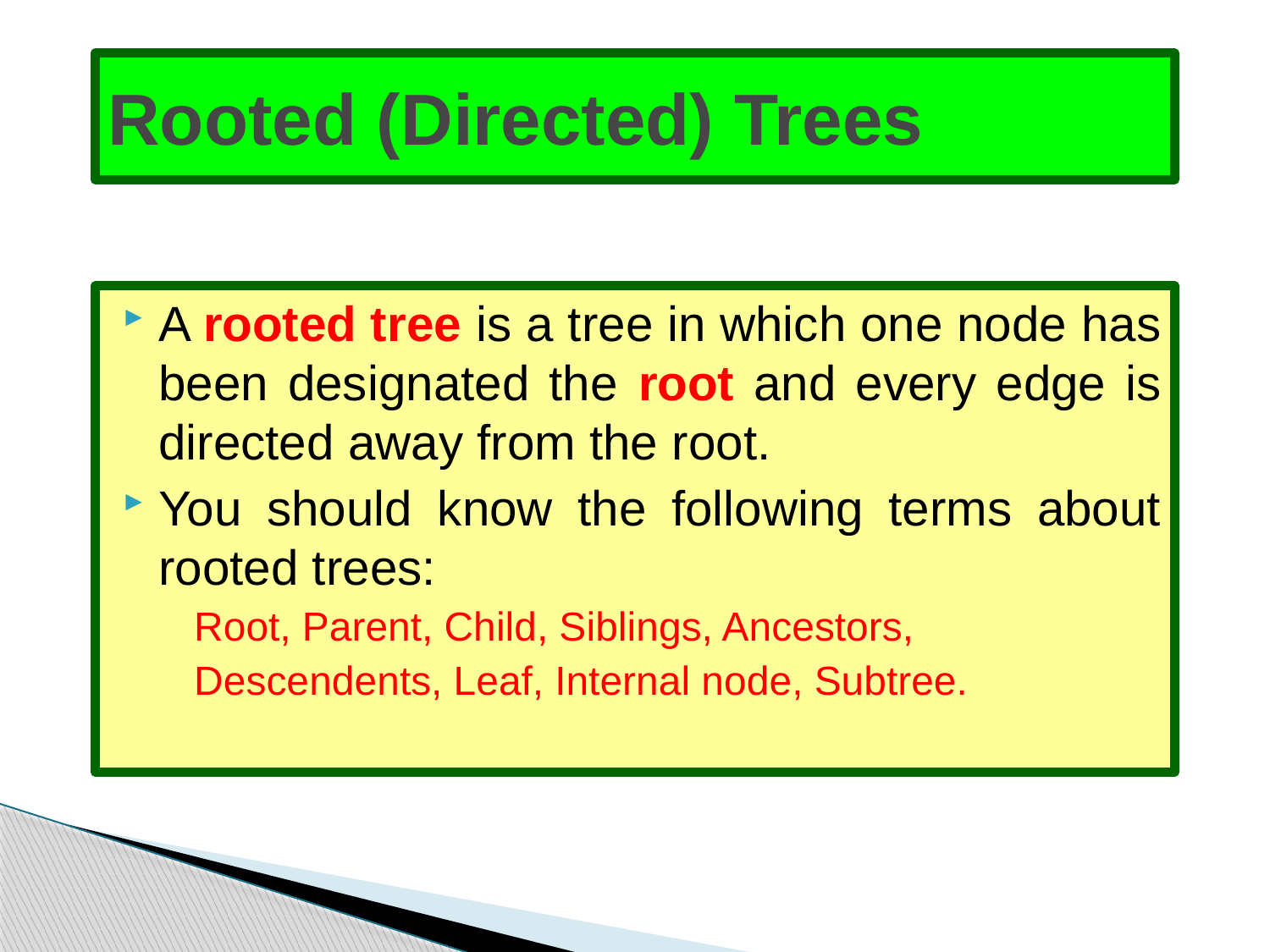

# Rooted (Directed) Trees
A rooted tree is a tree in which one node has been designated the root and every edge is directed away from the root.
You should know the following terms about rooted trees:
Root, Parent, Child, Siblings, Ancestors,
Descendents, Leaf, Internal node, Subtree.